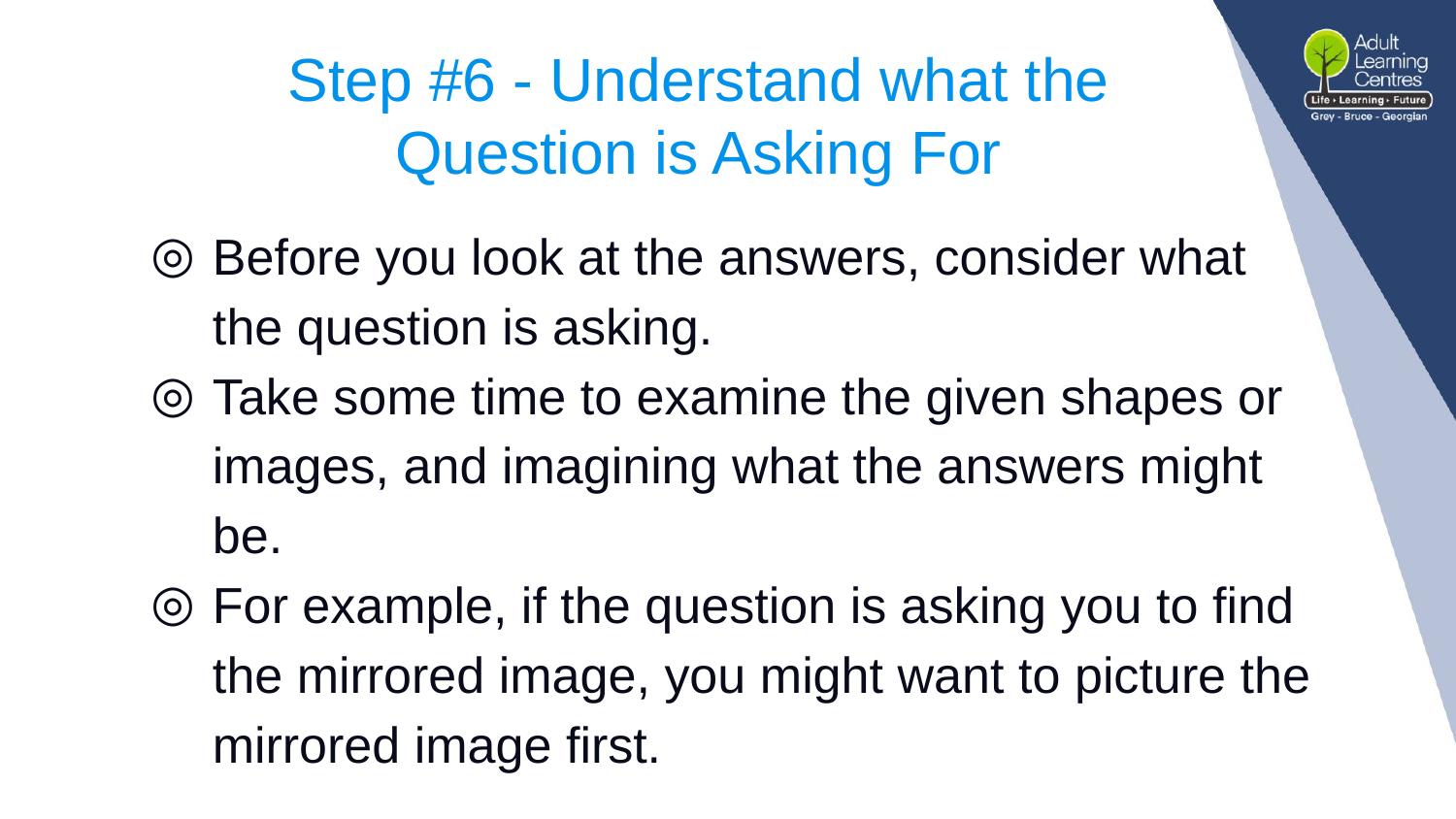

# Step #6 - Understand what the Question is Asking For
Before you look at the answers, consider what the question is asking.
Take some time to examine the given shapes or images, and imagining what the answers might be.
For example, if the question is asking you to find the mirrored image, you might want to picture the mirrored image first.